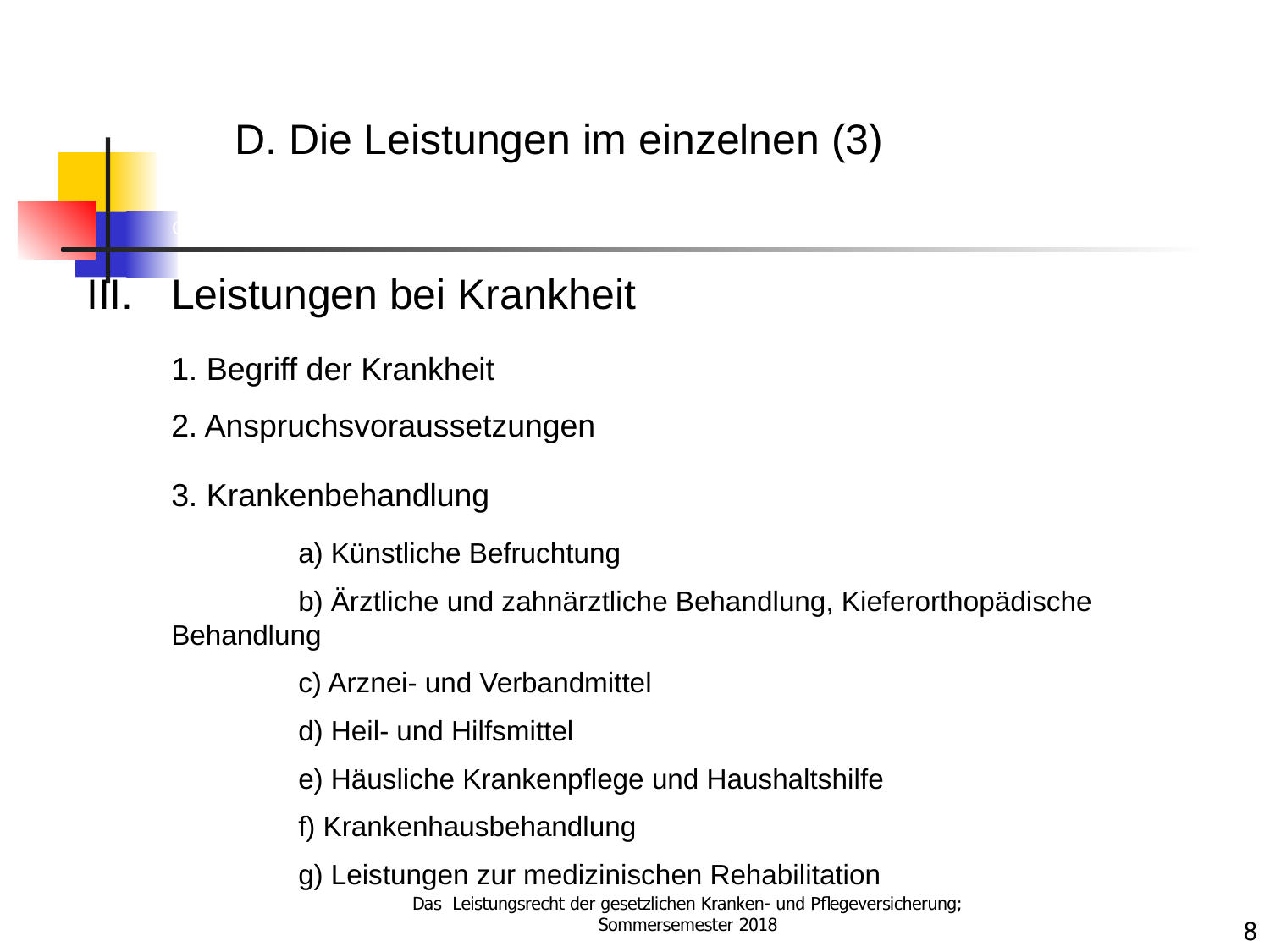

Gliederung Leistungen 3
D. Die Leistungen im einzelnen (3)
Leistungen bei Krankheit
	1. Begriff der Krankheit
	2. Anspruchsvoraussetzungen
	3. Krankenbehandlung
		a) Künstliche Befruchtung
		b) Ärztliche und zahnärztliche Behandlung, Kieferorthopädische Behandlung
		c) Arznei- und Verbandmittel
		d) Heil- und Hilfsmittel
		e) Häusliche Krankenpflege und Haushaltshilfe
		f) Krankenhausbehandlung
		g) Leistungen zur medizinischen Rehabilitation
Das  Leistungsrecht der gesetzlichen Kranken- und Pflegeversicherung; Sommersemester 2018
8